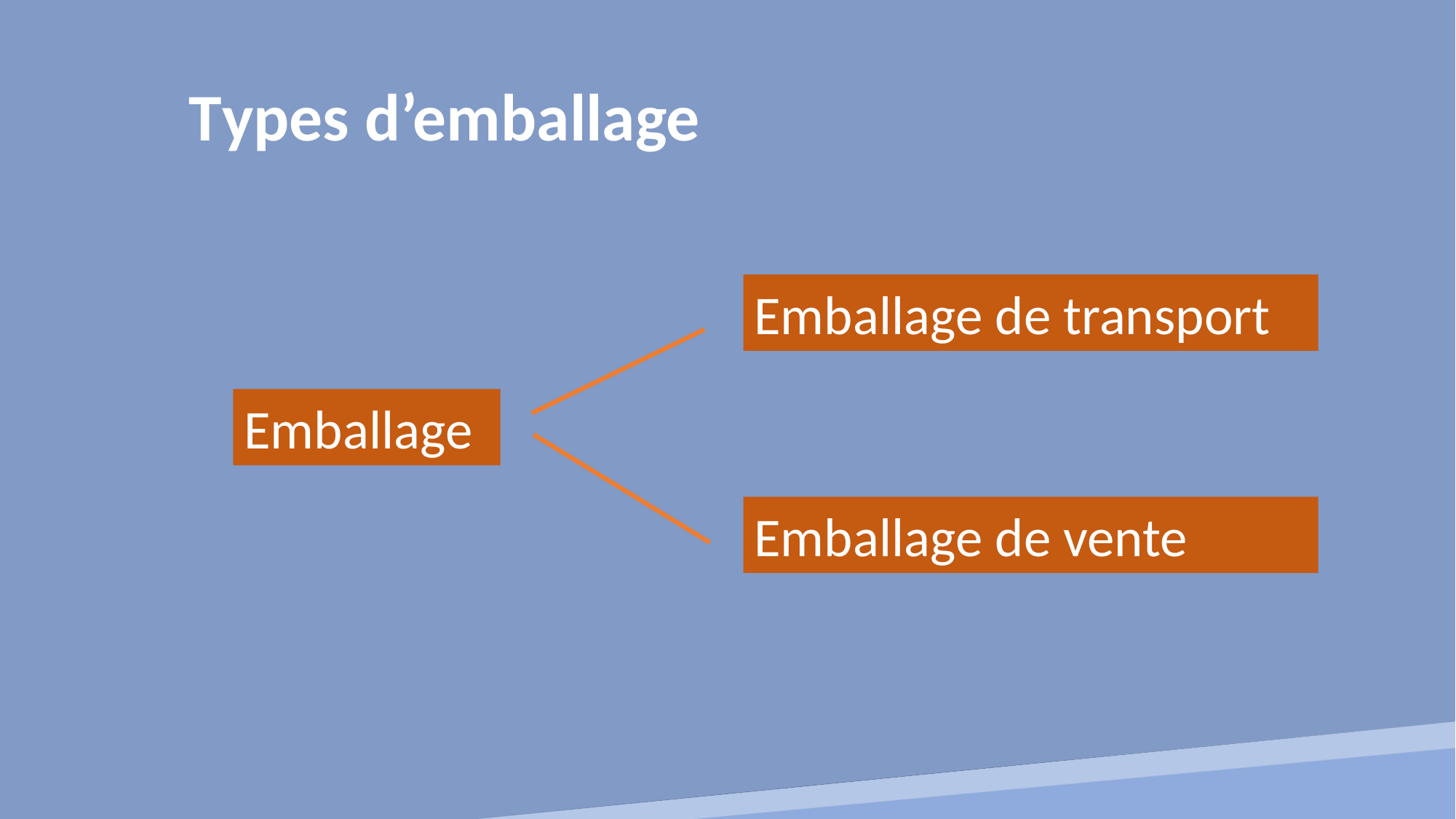

Types d’emballage
Emballage de transport
Emballage
Emballage de vente